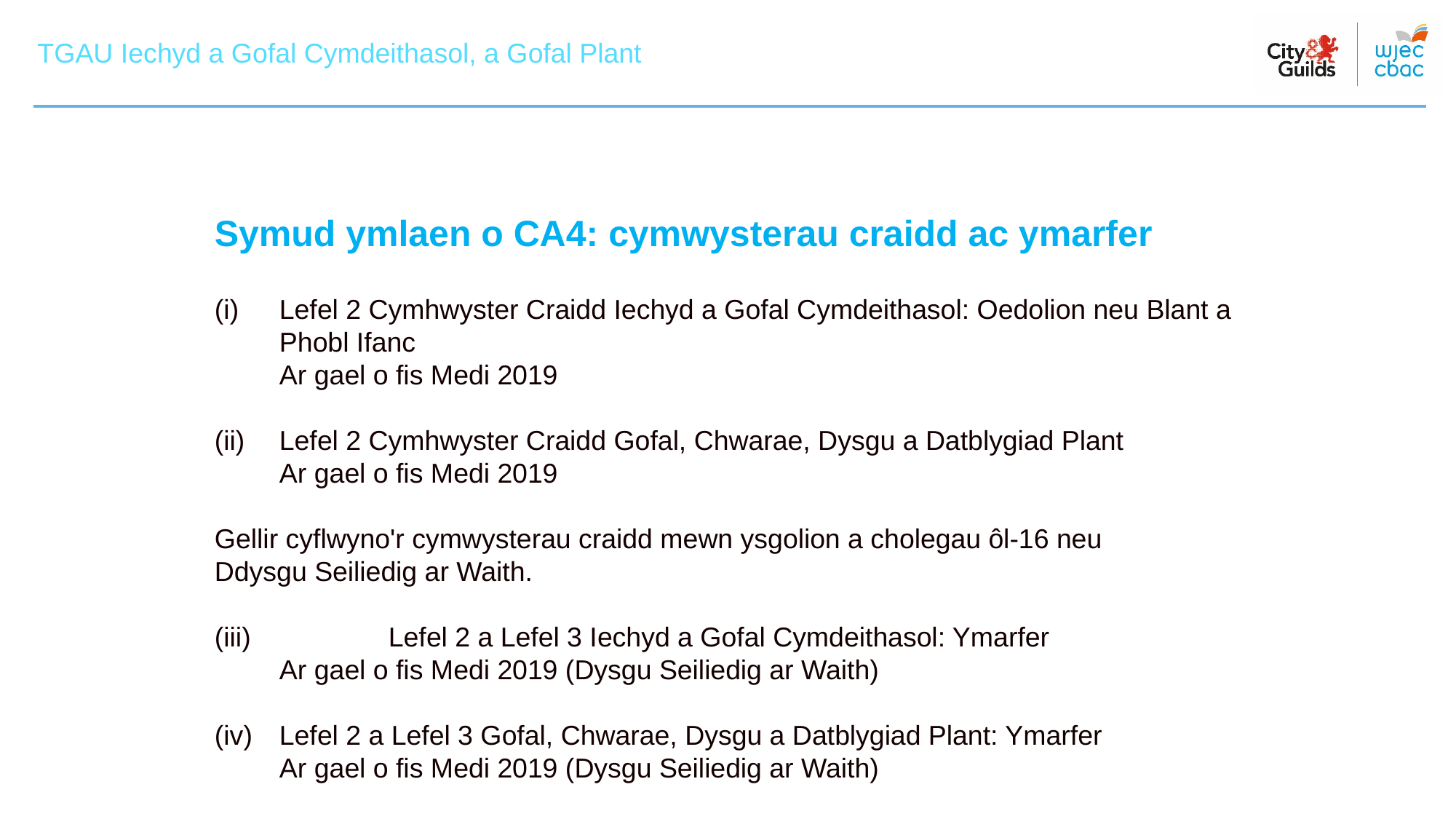

TGAU Iechyd a Gofal Cymdeithasol, a Gofal Plant

Symud ymlaen o CA4: cymwysterau craidd ac ymarfer
Lefel 2 Cymhwyster Craidd Iechyd a Gofal Cymdeithasol: Oedolion neu Blant a Phobl Ifanc
Ar gael o fis Medi 2019

(ii)	Lefel 2 Cymhwyster Craidd Gofal, Chwarae, Dysgu a Datblygiad Plant
Ar gael o fis Medi 2019

Gellir cyflwyno'r cymwysterau craidd mewn ysgolion a cholegau ôl-16 neu
Ddysgu Seiliedig ar Waith.

(iii)		Lefel 2 a Lefel 3 Iechyd a Gofal Cymdeithasol: Ymarfer
Ar gael o fis Medi 2019 (Dysgu Seiliedig ar Waith)

(iv)	Lefel 2 a Lefel 3 Gofal, Chwarae, Dysgu a Datblygiad Plant: Ymarfer
	Ar gael o fis Medi 2019 (Dysgu Seiliedig ar Waith)